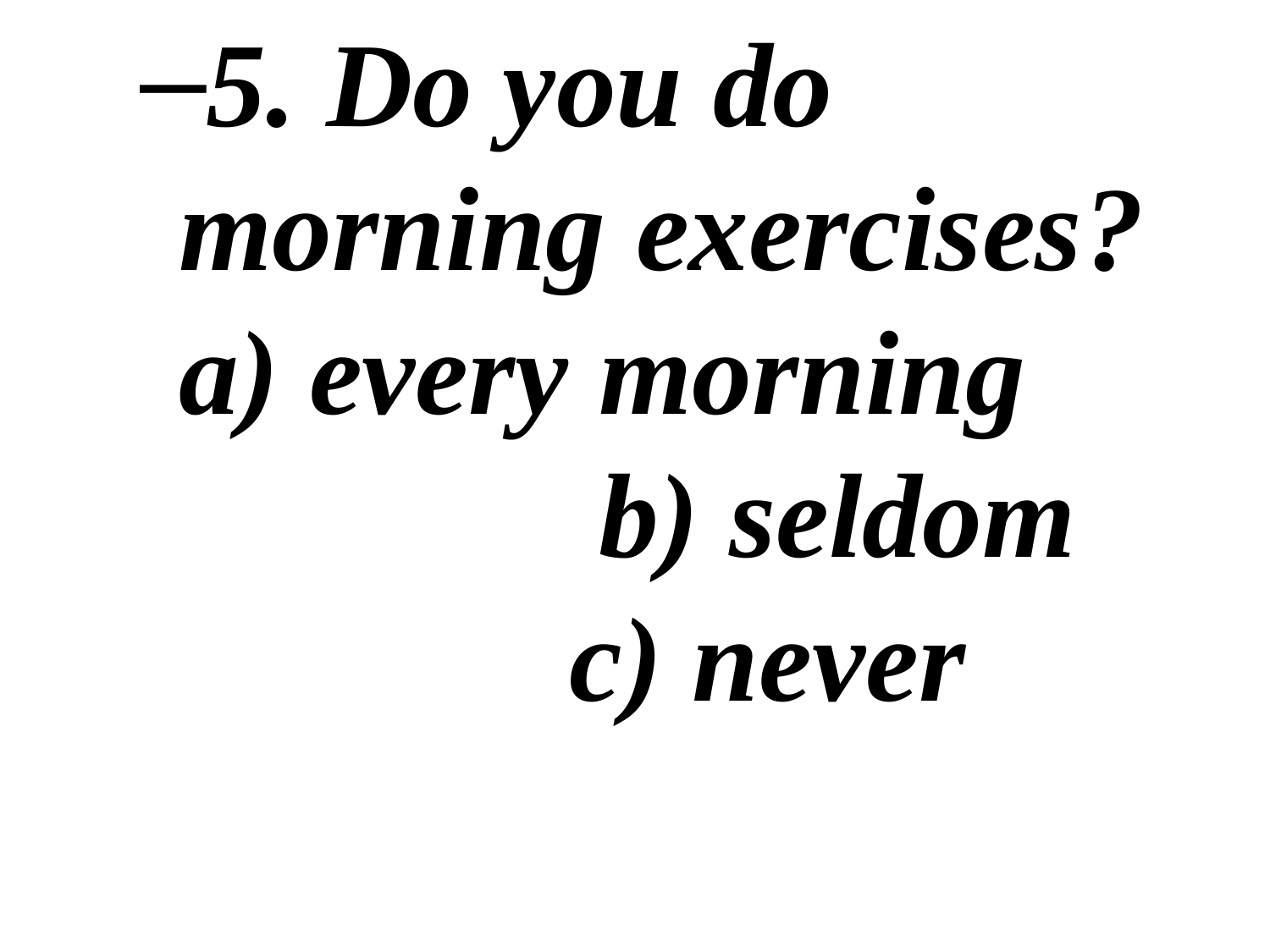

5. Do you do morning exercises?  a) every morning                     b) seldom                  c) never
#